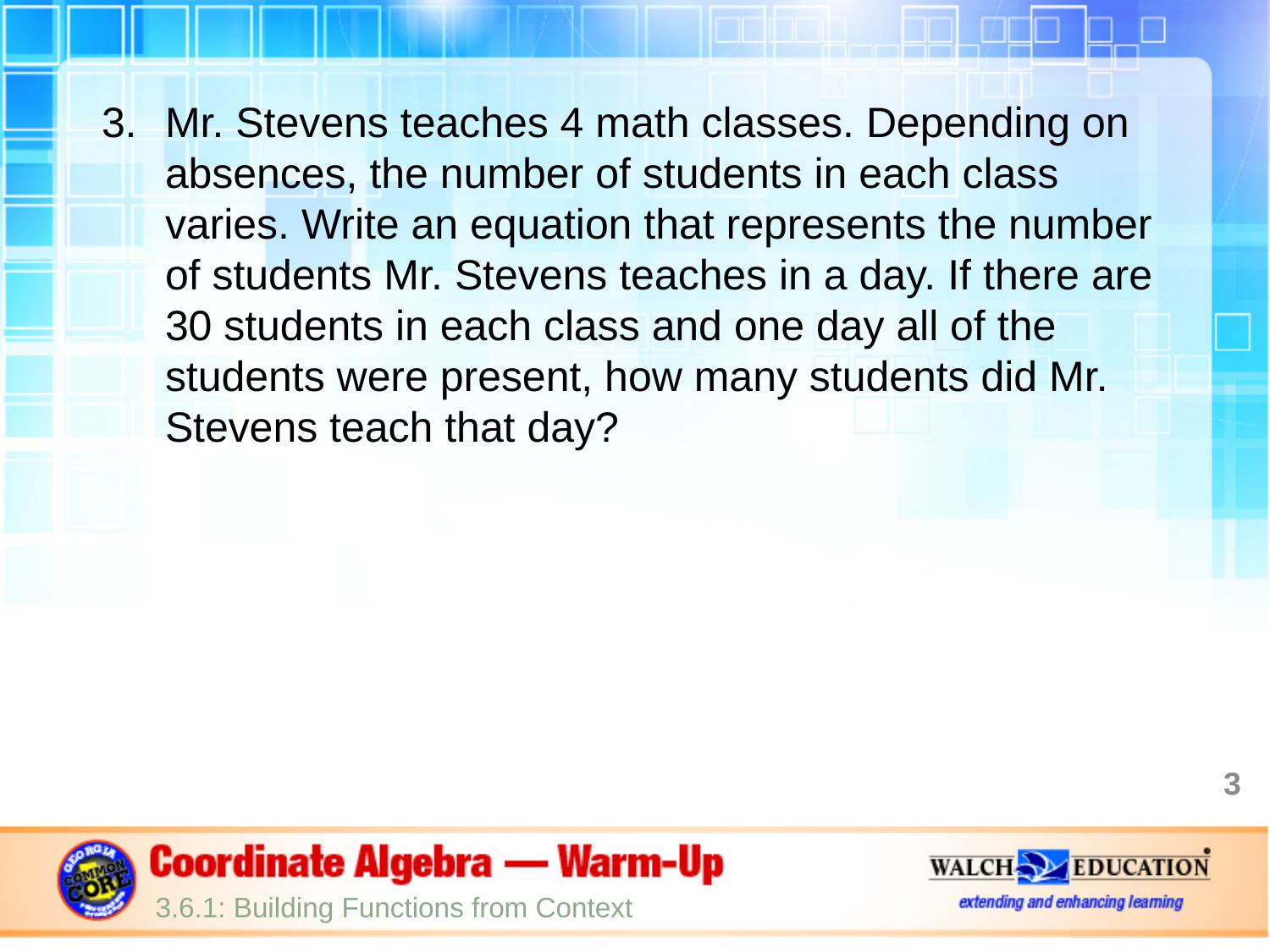

Mr. Stevens teaches 4 math classes. Depending on absences, the number of students in each class varies. Write an equation that represents the number of students Mr. Stevens teaches in a day. If there are 30 students in each class and one day all of the students were present, how many students did Mr. Stevens teach that day?
3
3.6.1: Building Functions from Context